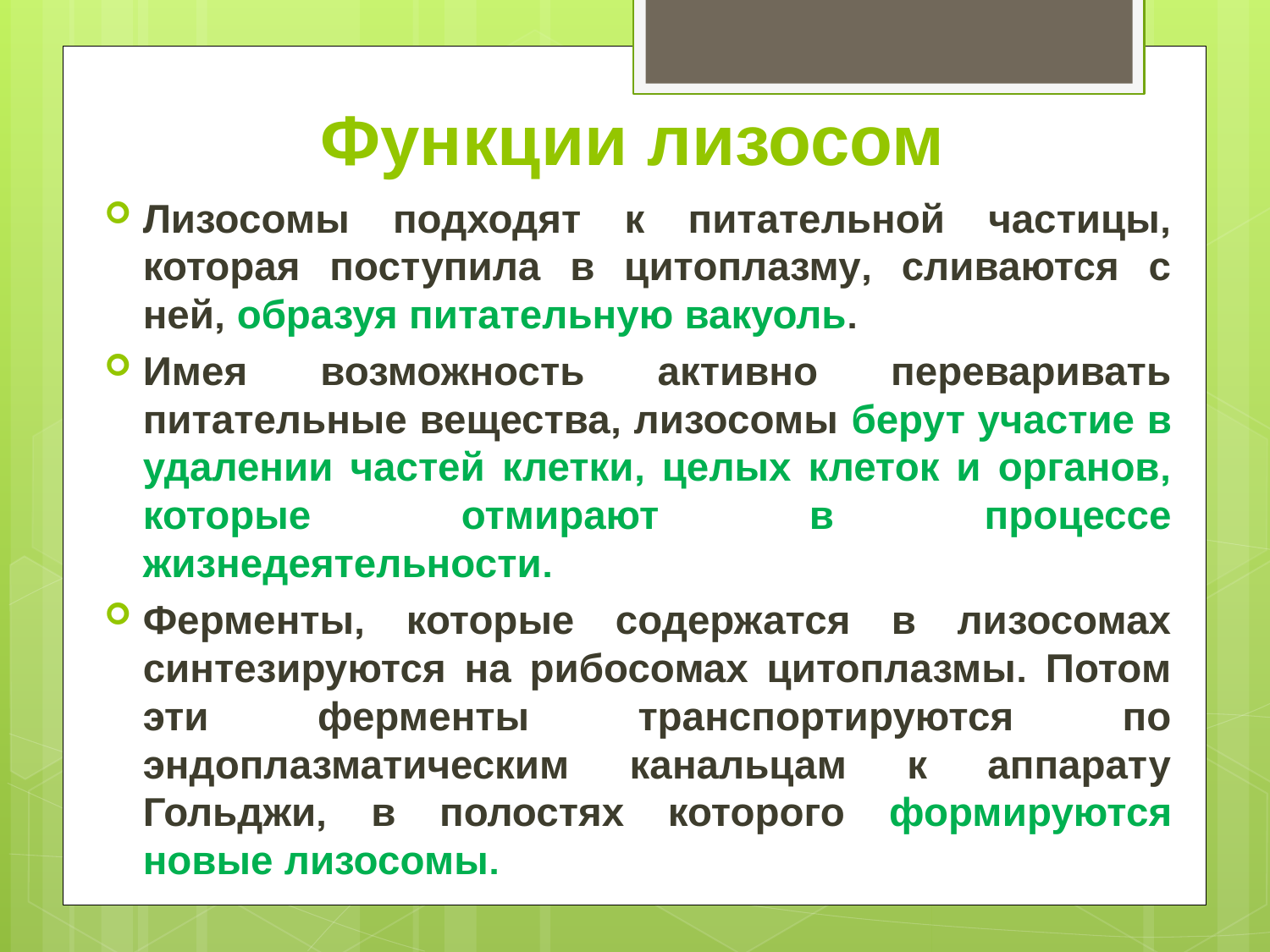

# Функции лизосом
Лизосомы подходят к питательной частицы, которая поступила в цитоплазму, сливаются с ней, образуя питательную вакуоль.
Имея возможность активно переваривать питательные вещества, лизосомы берут участие в удалении частей клетки, целых клеток и органов, которые отмирают в процессе жизнедеятельности.
Ферменты, которые содержатся в лизосомах синтезируются на рибосомах цитоплазмы. Потом эти ферменты транспортируются по эндоплазматическим канальцам к аппарату Гольджи, в полостях которого формируются новые лизосомы.